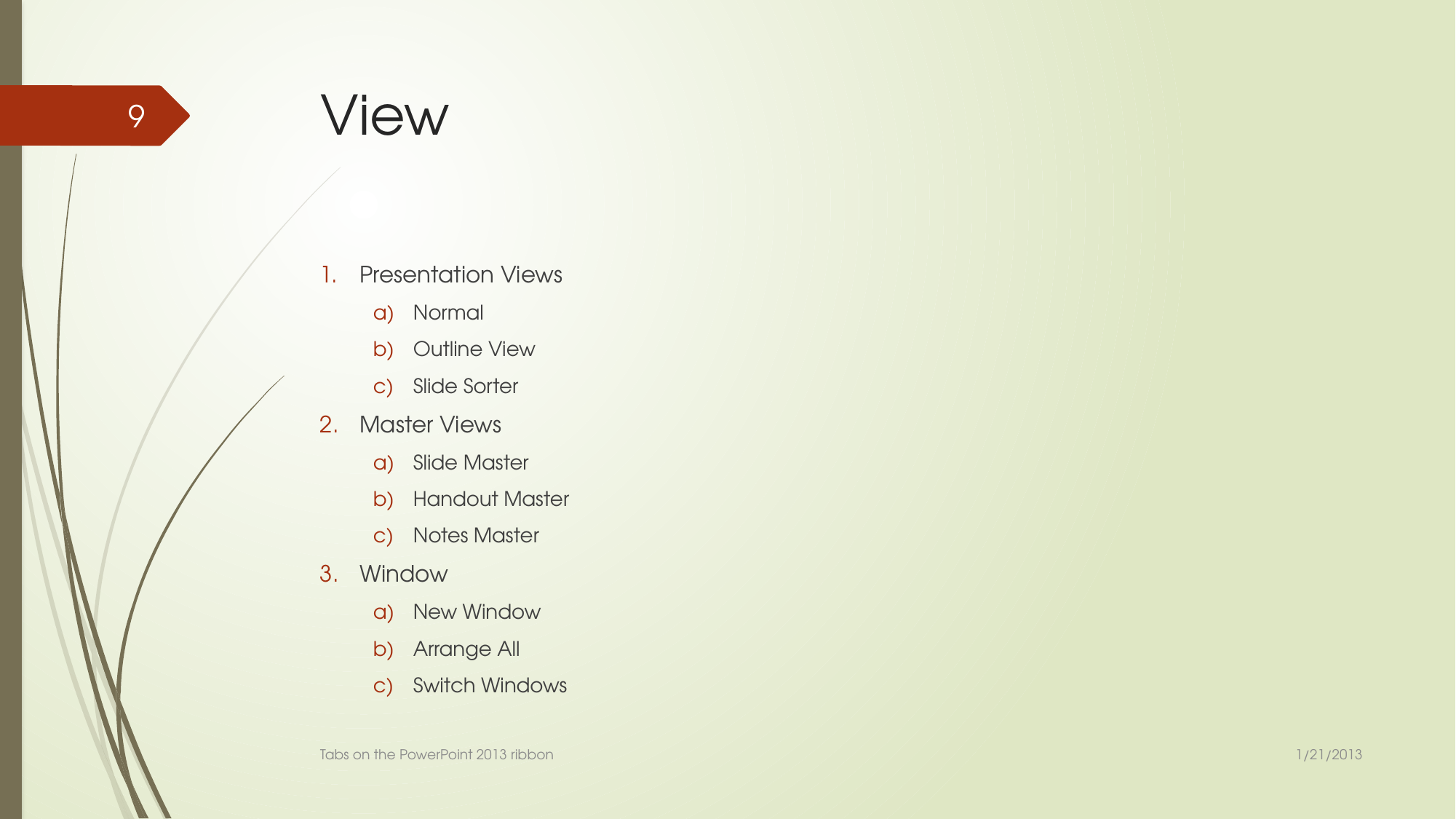

# View
9
Presentation Views
Normal
Outline View
Slide Sorter
Master Views
Slide Master
Handout Master
Notes Master
Window
New Window
Arrange All
Switch Windows
1/21/2013
Tabs on the PowerPoint 2013 ribbon